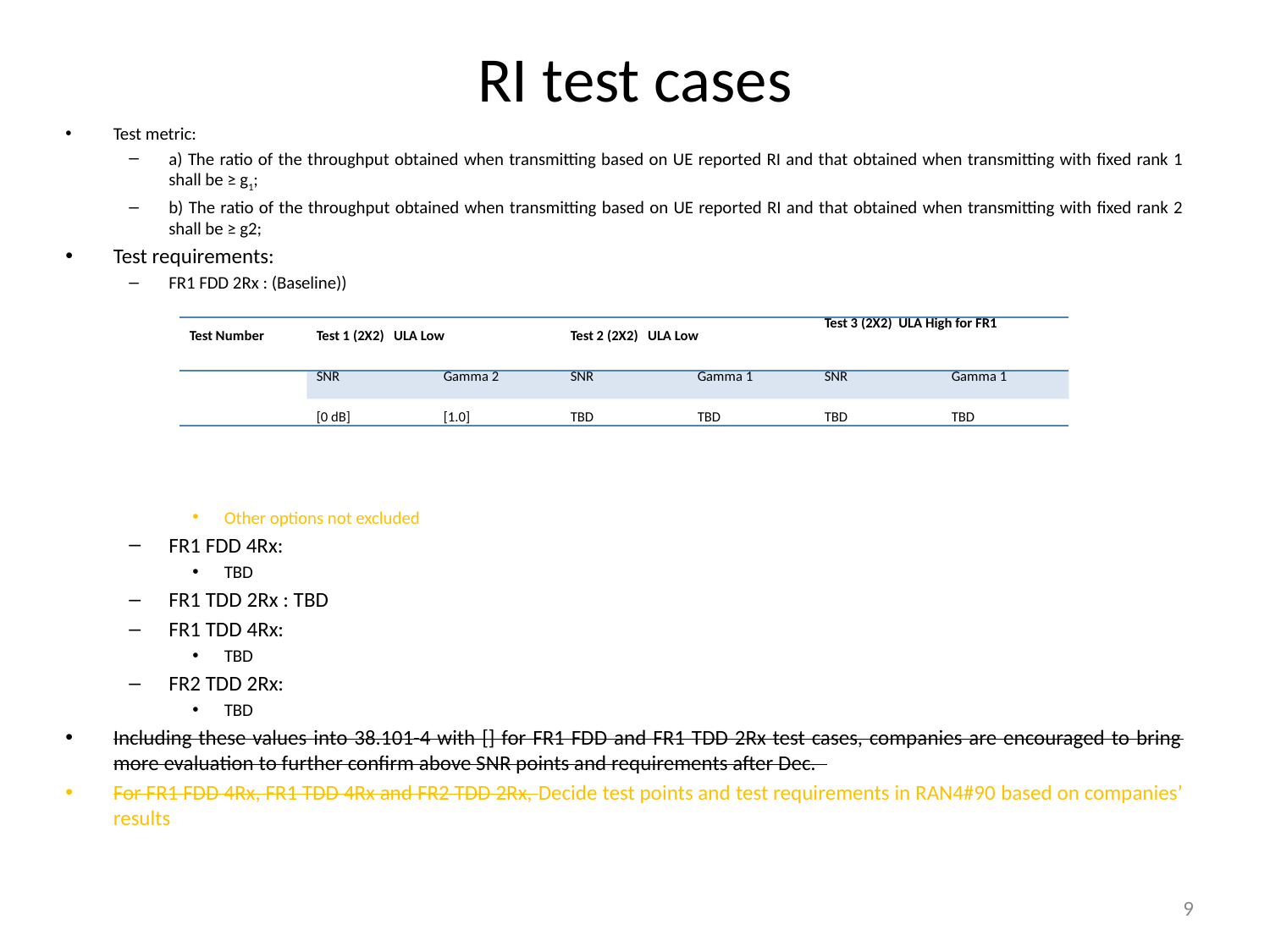

# RI test cases
Test metric:
a) The ratio of the throughput obtained when transmitting based on UE reported RI and that obtained when transmitting with fixed rank 1 shall be ≥ g1;
b) The ratio of the throughput obtained when transmitting based on UE reported RI and that obtained when transmitting with fixed rank 2 shall be ≥ g2;
Test requirements:
FR1 FDD 2Rx : (Baseline))

Other options not excluded
FR1 FDD 4Rx:
TBD
FR1 TDD 2Rx : TBD
FR1 TDD 4Rx:
TBD
FR2 TDD 2Rx:
TBD
Including these values into 38.101-4 with [] for FR1 FDD and FR1 TDD 2Rx test cases, companies are encouraged to bring more evaluation to further confirm above SNR points and requirements after Dec.
For FR1 FDD 4Rx, FR1 TDD 4Rx and FR2 TDD 2Rx, Decide test points and test requirements in RAN4#90 based on companies’ results

| Test Number | Test 1 (2X2) ULA Low |  | Test 2 (2X2) ULA Low |  | Test 3 (2X2) ULA High for FR1 |  |
| --- | --- | --- | --- | --- | --- | --- |
|  | SNR | Gamma 2 | SNR | Gamma 1 | SNR | Gamma 1 |
|  | [0 dB] | [1.0] | TBD | TBD | TBD | TBD |
9